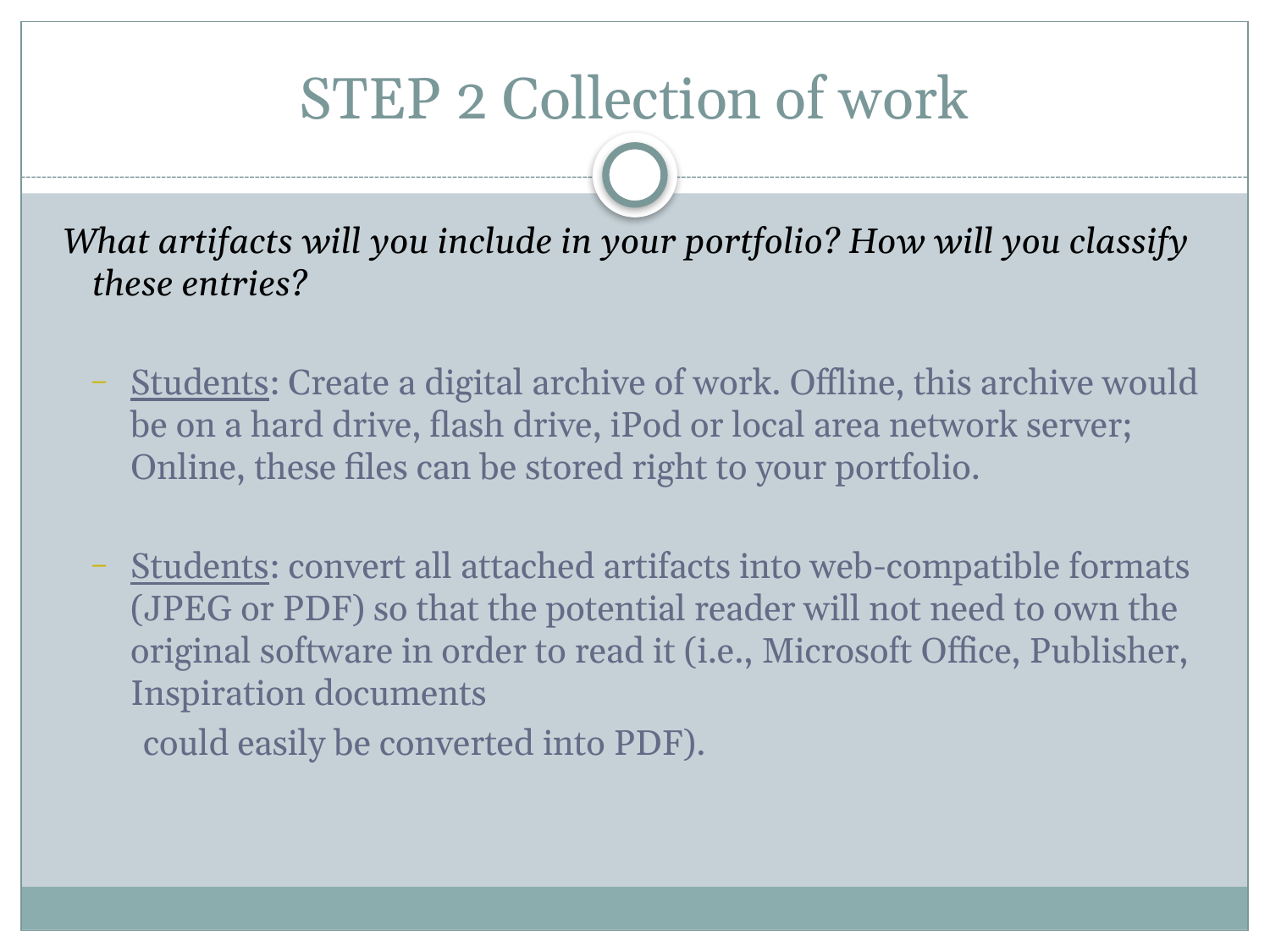

# STEP 2 Collection of work
 What artifacts will you include in your portfolio? How will you classify these entries?

Students: Create a digital archive of work. Offline, this archive would be on a hard drive, flash drive, iPod or local area network server; Online, these files can be stored right to your portfolio.

Students: convert all attached artifacts into web-compatible formats (JPEG or PDF) so that the potential reader will not need to own the original software in order to read it (i.e., Microsoft Office, Publisher, Inspiration documents
      could easily be converted into PDF).